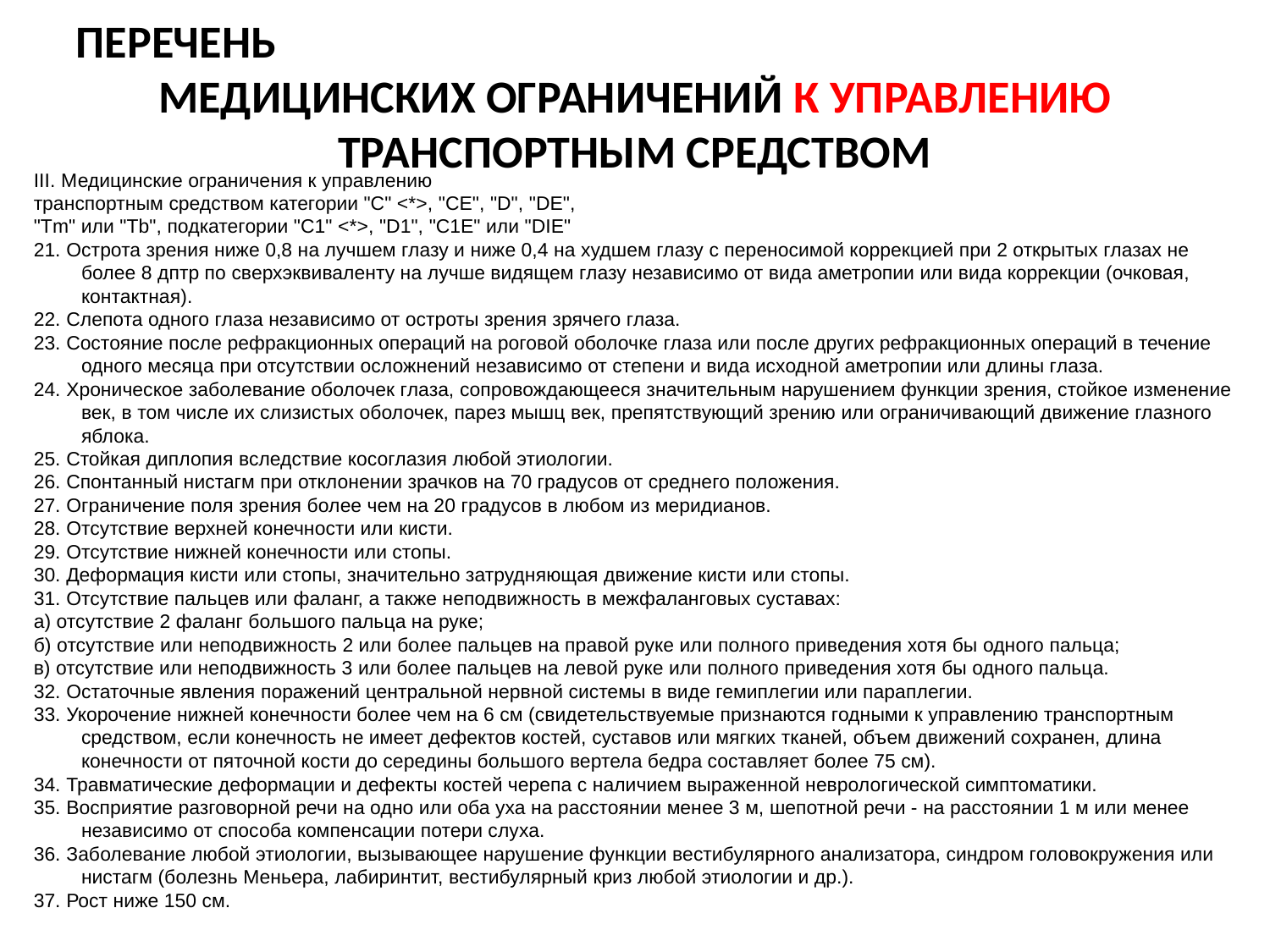

ПЕРЕЧЕНЬ
МЕДИЦИНСКИХ ОГРАНИЧЕНИЙ К УПРАВЛЕНИЮ ТРАНСПОРТНЫМ СРЕДСТВОМ
III. Медицинские ограничения к управлению
транспортным средством категории "C" <*>, "CE", "D", "DE",
"Tm" или "Tb", подкатегории "C1" <*>, "D1", "C1E" или "DIE"
21. Острота зрения ниже 0,8 на лучшем глазу и ниже 0,4 на худшем глазу с переносимой коррекцией при 2 открытых глазах не более 8 дптр по сверхэквиваленту на лучше видящем глазу независимо от вида аметропии или вида коррекции (очковая, контактная).
22. Слепота одного глаза независимо от остроты зрения зрячего глаза.
23. Состояние после рефракционных операций на роговой оболочке глаза или после других рефракционных операций в течение одного месяца при отсутствии осложнений независимо от степени и вида исходной аметропии или длины глаза.
24. Хроническое заболевание оболочек глаза, сопровождающееся значительным нарушением функции зрения, стойкое изменение век, в том числе их слизистых оболочек, парез мышц век, препятствующий зрению или ограничивающий движение глазного яблока.
25. Стойкая диплопия вследствие косоглазия любой этиологии.
26. Спонтанный нистагм при отклонении зрачков на 70 градусов от среднего положения.
27. Ограничение поля зрения более чем на 20 градусов в любом из меридианов.
28. Отсутствие верхней конечности или кисти.
29. Отсутствие нижней конечности или стопы.
30. Деформация кисти или стопы, значительно затрудняющая движение кисти или стопы.
31. Отсутствие пальцев или фаланг, а также неподвижность в межфаланговых суставах:
а) отсутствие 2 фаланг большого пальца на руке;
б) отсутствие или неподвижность 2 или более пальцев на правой руке или полного приведения хотя бы одного пальца;
в) отсутствие или неподвижность 3 или более пальцев на левой руке или полного приведения хотя бы одного пальца.
32. Остаточные явления поражений центральной нервной системы в виде гемиплегии или параплегии.
33. Укорочение нижней конечности более чем на 6 см (свидетельствуемые признаются годными к управлению транспортным средством, если конечность не имеет дефектов костей, суставов или мягких тканей, объем движений сохранен, длина конечности от пяточной кости до середины большого вертела бедра составляет более 75 см).
34. Травматические деформации и дефекты костей черепа с наличием выраженной неврологической симптоматики.
35. Восприятие разговорной речи на одно или оба уха на расстоянии менее 3 м, шепотной речи - на расстоянии 1 м или менее независимо от способа компенсации потери слуха.
36. Заболевание любой этиологии, вызывающее нарушение функции вестибулярного анализатора, синдром головокружения или нистагм (болезнь Меньера, лабиринтит, вестибулярный криз любой этиологии и др.).
37. Рост ниже 150 см.